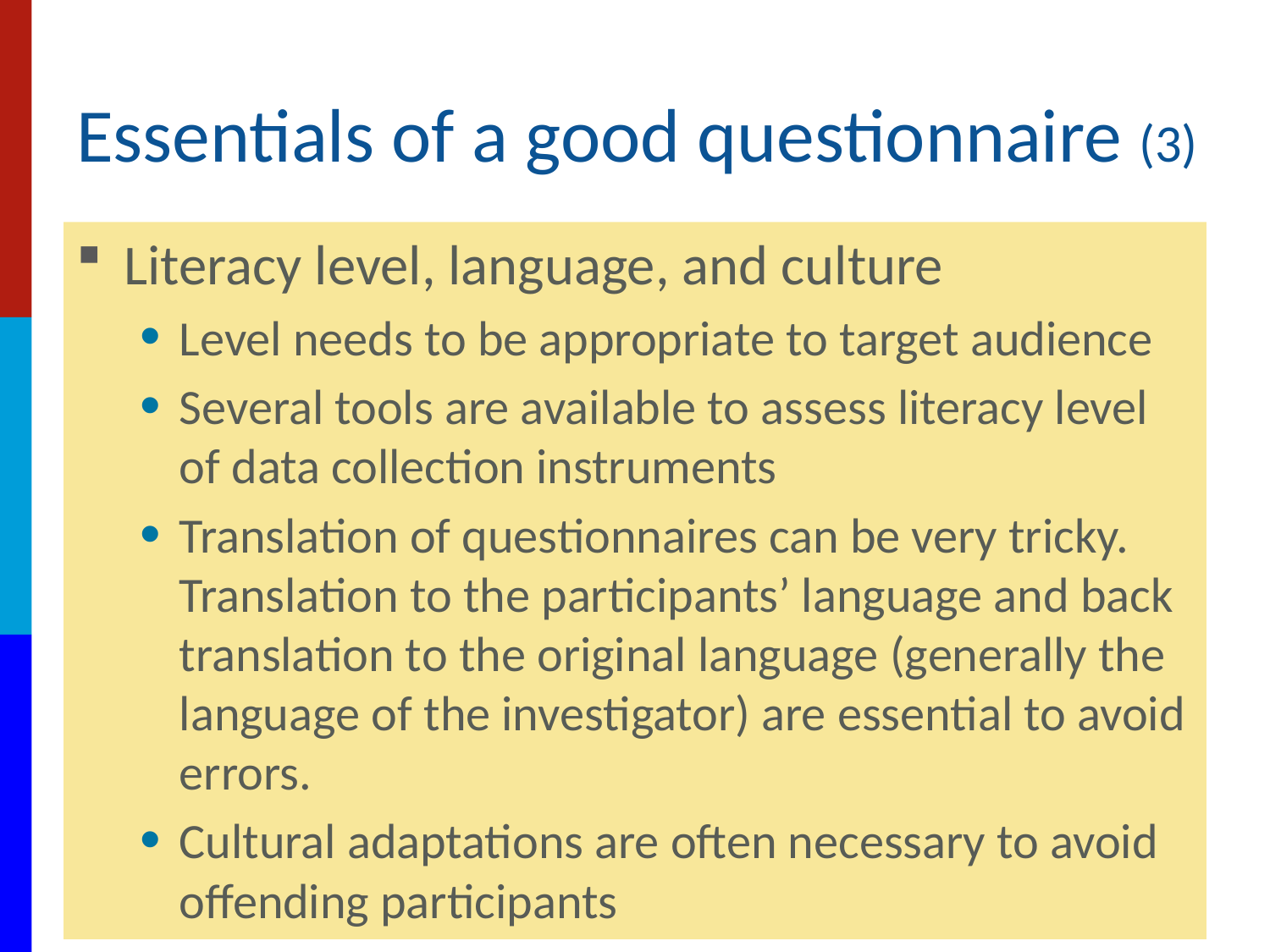

Essentials of a good questionnaire (3)
Literacy level, language, and culture
Level needs to be appropriate to target audience
Several tools are available to assess literacy level of data collection instruments
Translation of questionnaires can be very tricky. Translation to the participants’ language and back translation to the original language (generally the language of the investigator) are essential to avoid errors.
Cultural adaptations are often necessary to avoid offending participants